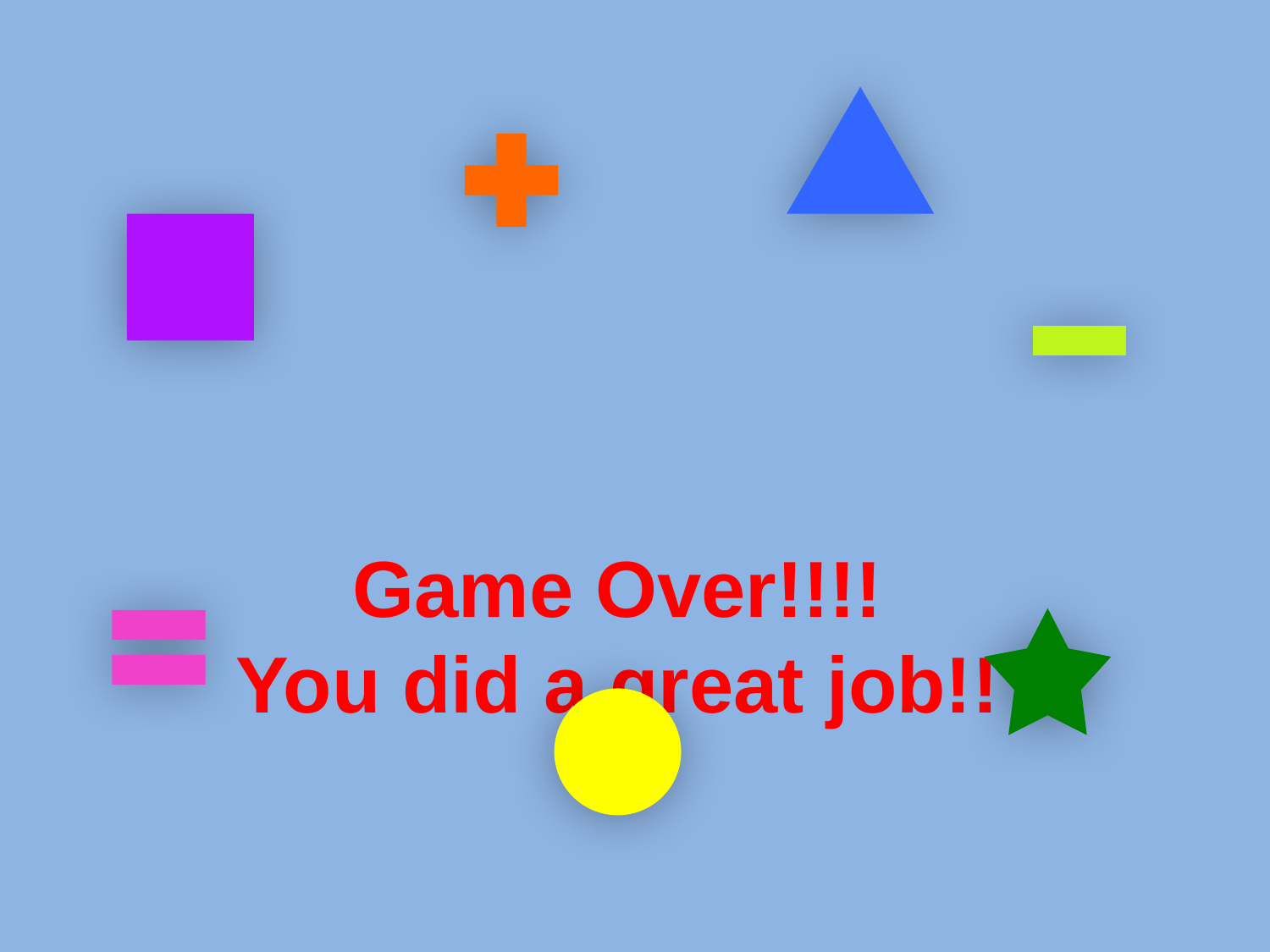

# Game Over!!!! You did a great job!!